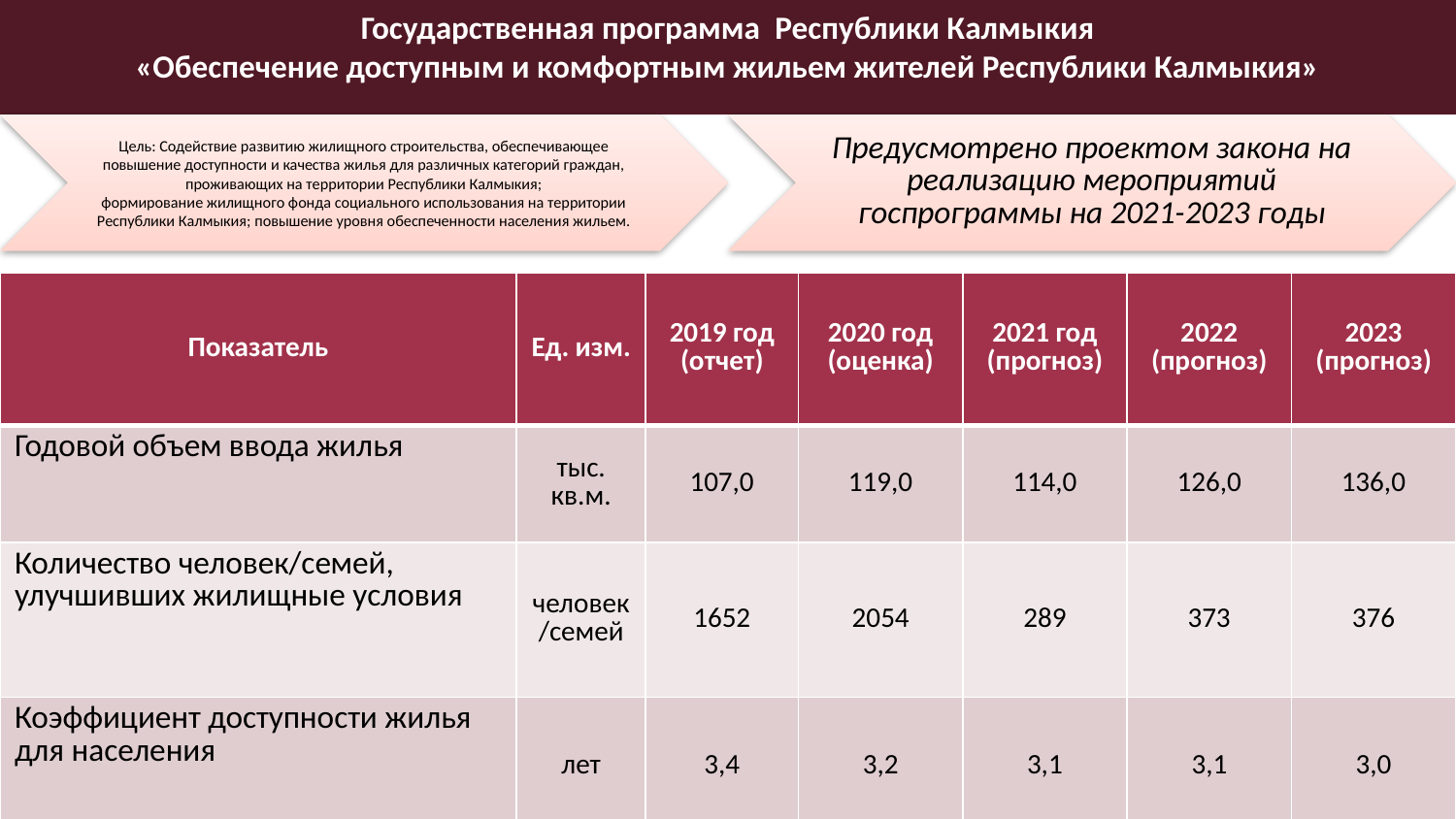

Государственная программа  Республики Калмыкия
«Обеспечение доступным и комфортным жильем жителей Республики Калмыкия»
Цель: Содействие развитию жилищного строительства, обеспечивающее повышение доступности и качества жилья для различных категорий граждан, проживающих на территории Республики Калмыкия;
формирование жилищного фонда социального использования на территории Республики Калмыкия; повышение уровня обеспеченности населения жильем.
Предусмотрено проектом закона на реализацию мероприятий госпрограммы на 2021-2023 годы
| Показатель | Ед. изм. | 2019 год (отчет) | 2020 год (оценка) | 2021 год (прогноз) | 2022 (прогноз) | 2023 (прогноз) |
| --- | --- | --- | --- | --- | --- | --- |
| Годовой объем ввода жилья | тыс. кв.м. | 107,0 | 119,0 | 114,0 | 126,0 | 136,0 |
| Количество человек/семей, улучшивших жилищные условия | человек/семей | 1652 | 2054 | 289 | 373 | 376 |
| Коэффициент доступности жилья для населения | лет | 3,4 | 3,2 | 3,1 | 3,1 | 3,0 |